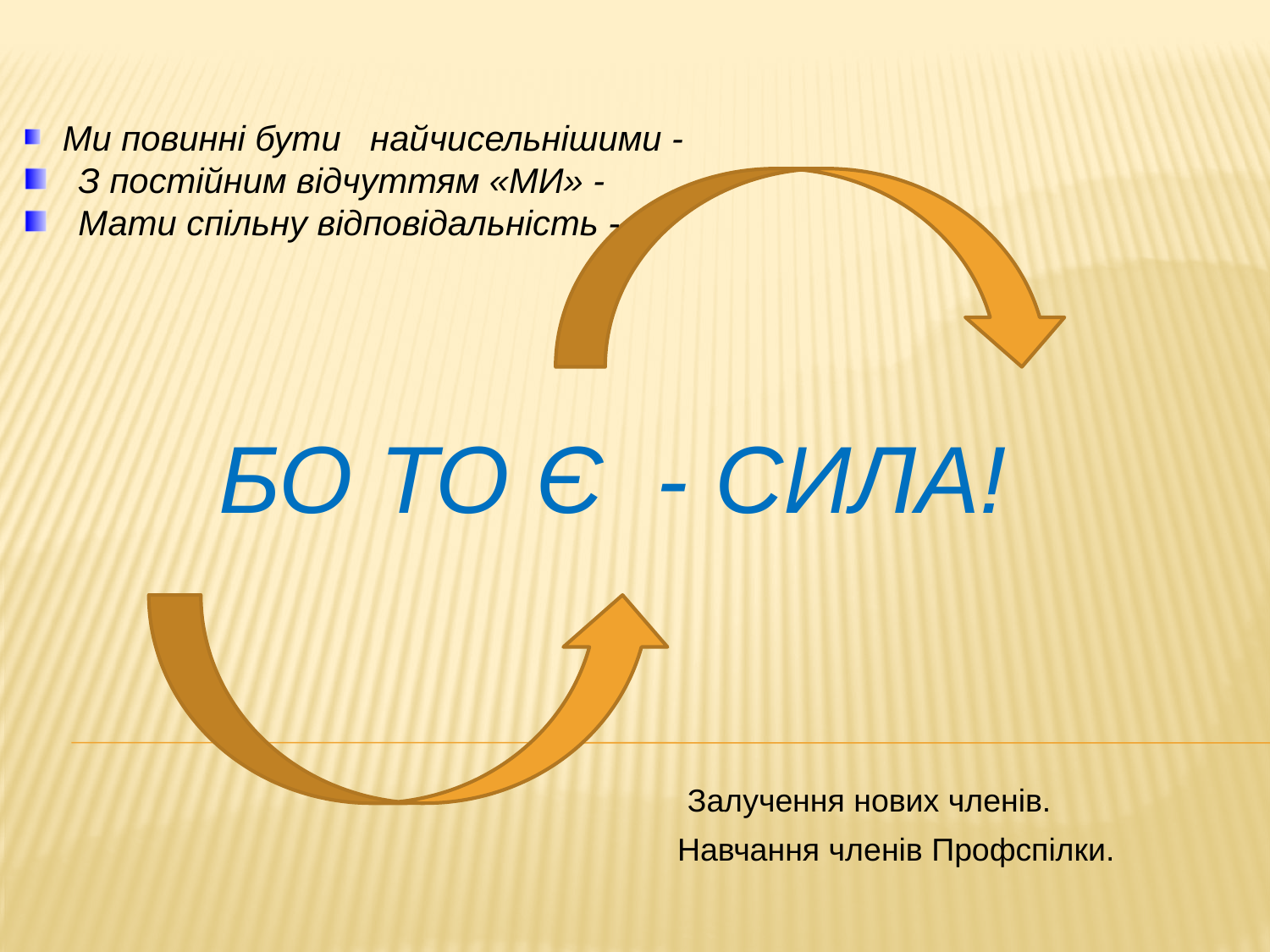

Ми повинні бути   найчисельнішими -
   З постійним відчуттям «МИ» -
   Мати спільну відповідальність -

Бо то є  - сила!

Залучення нових членів.
Навчання членів Профспілки.